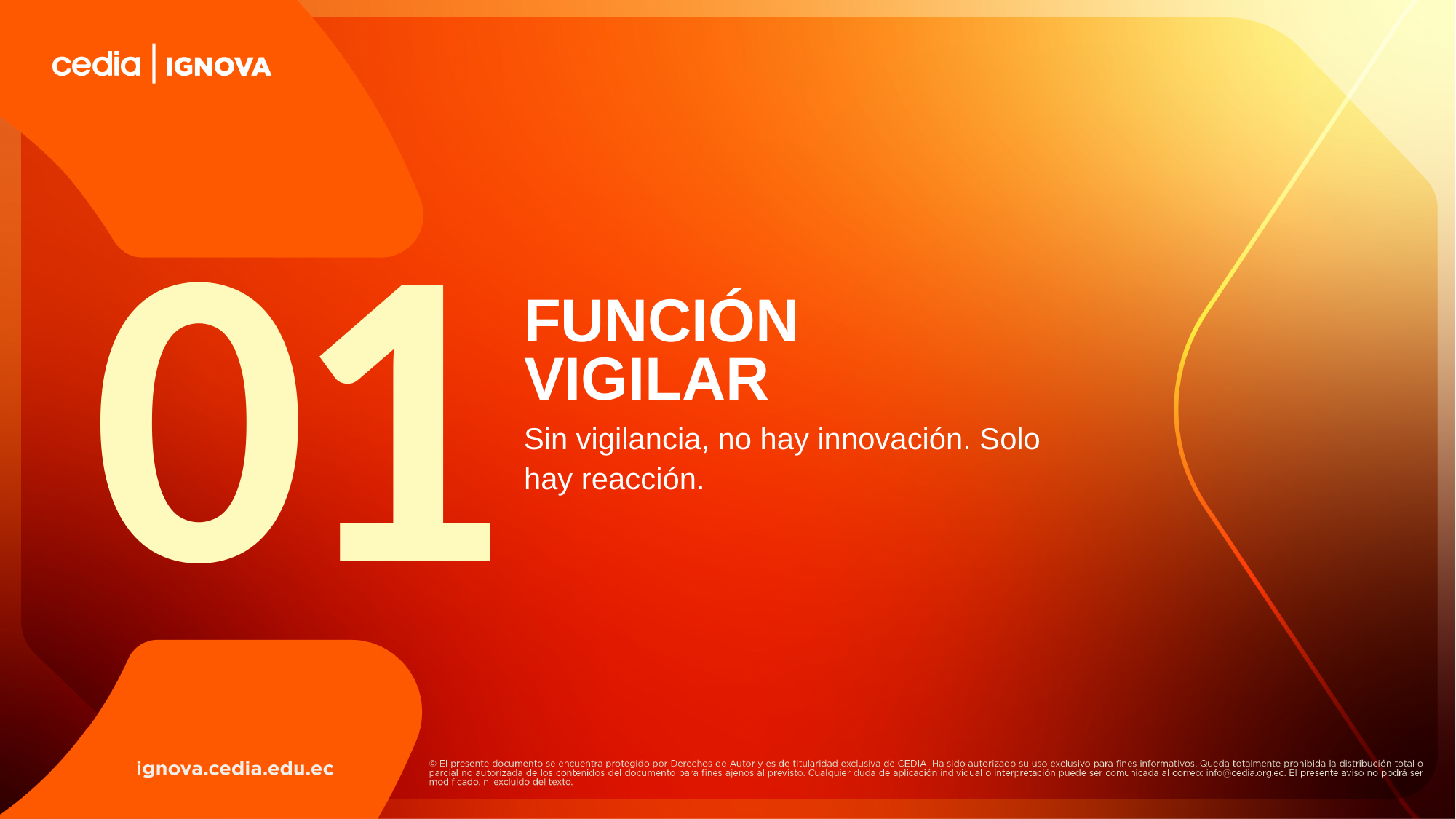

01
FUNCIÓN
VIGILAR
Sin vigilancia, no hay innovación. Solo hay reacción.